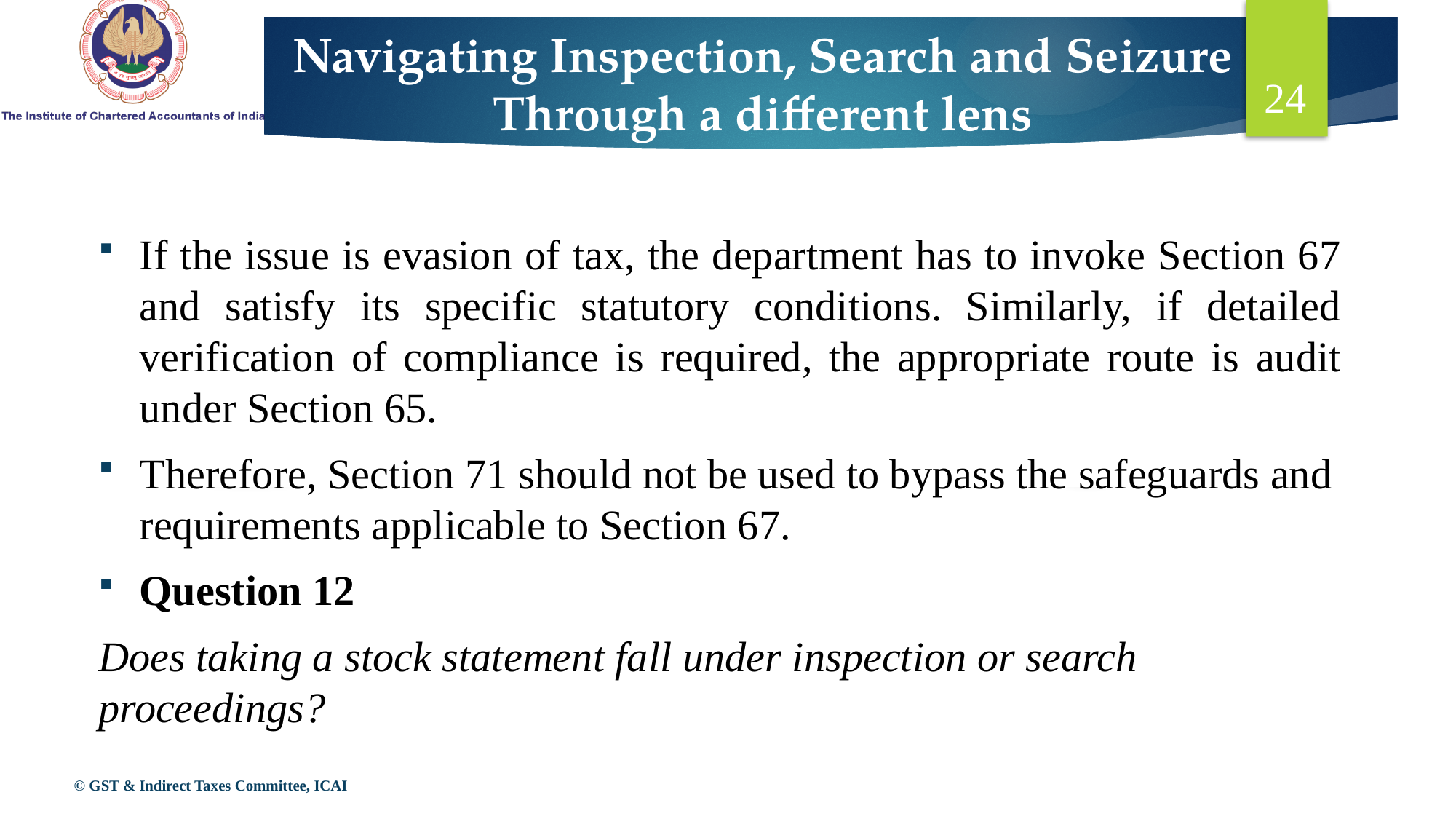

# Navigating Inspection, Search and Seizure Through a different lens
24
If the issue is evasion of tax, the department has to invoke Section 67 and satisfy its specific statutory conditions. Similarly, if detailed verification of compliance is required, the appropriate route is audit under Section 65.
Therefore, Section 71 should not be used to bypass the safeguards and requirements applicable to Section 67.
Question 12
Does taking a stock statement fall under inspection or search proceedings?

© GST & Indirect Taxes Committee, ICAI